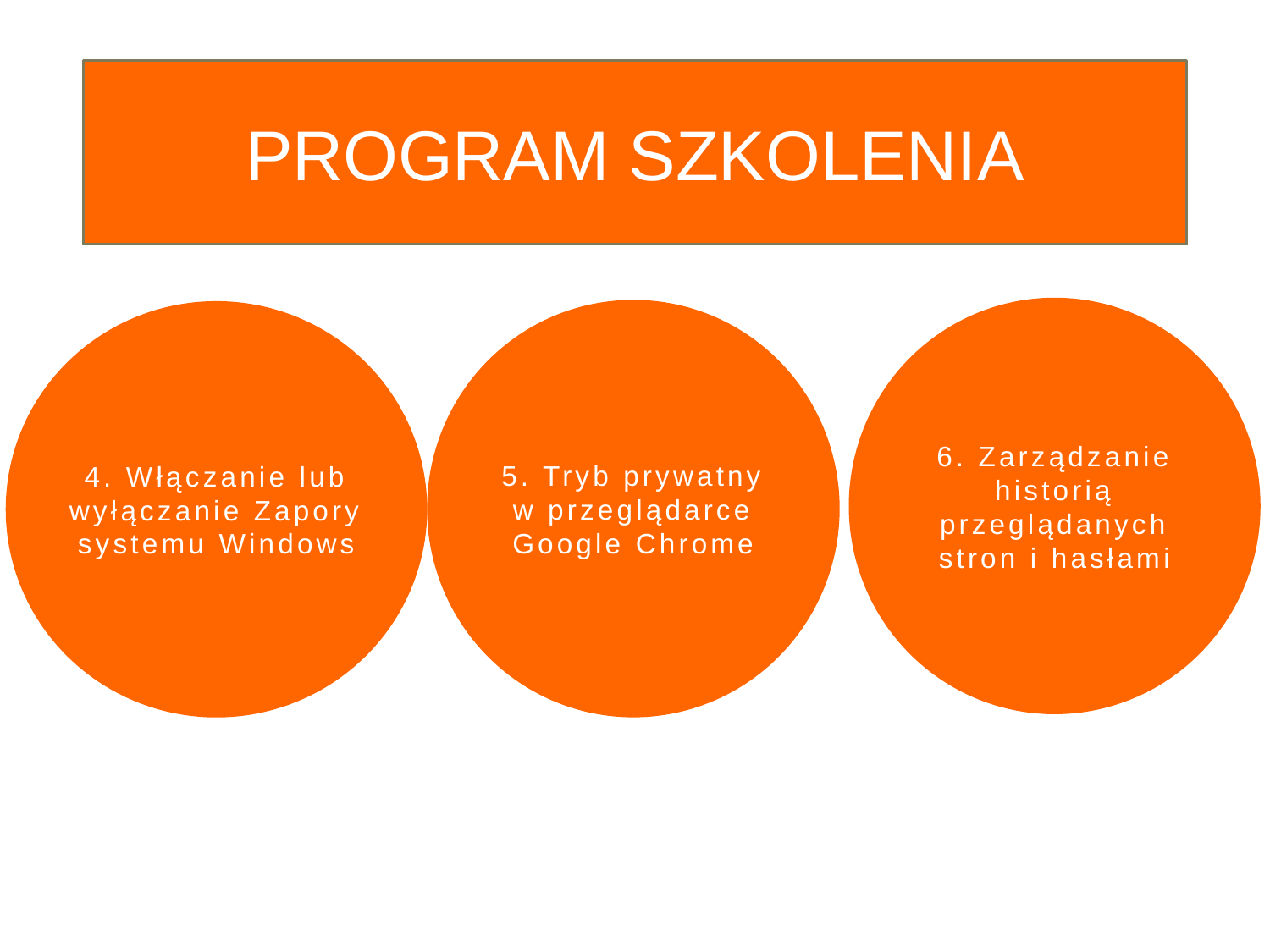

PROGRAM SZKOLENIA
6. Zarządzanie historią przeglądanych stron i hasłami
5. Tryb prywatny w przeglądarce Google Chrome
4. Włączanie lub wyłączanie Zapory systemu Windows